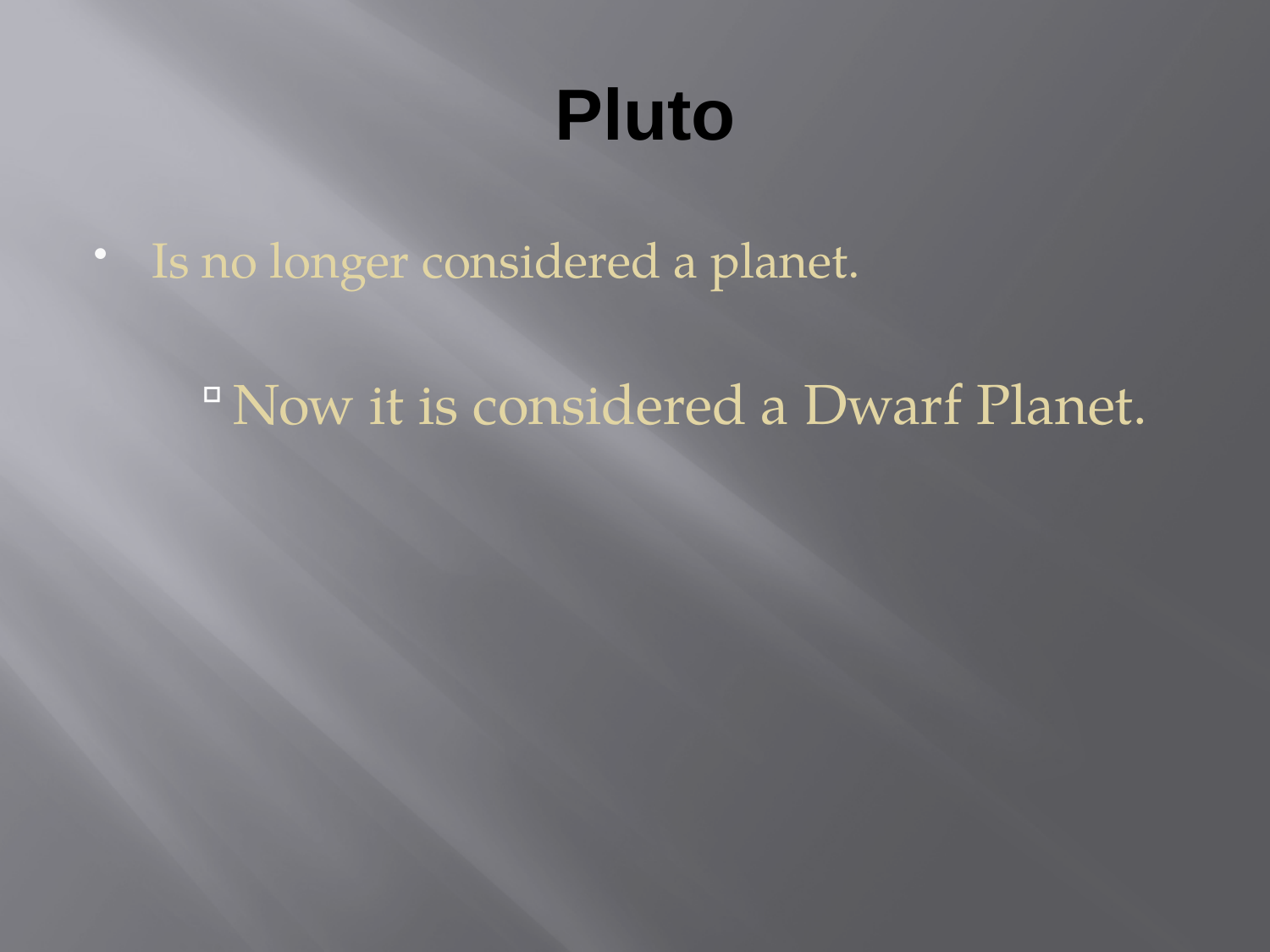

# Pluto
Is no longer considered a planet.

Now it is considered a Dwarf Planet.